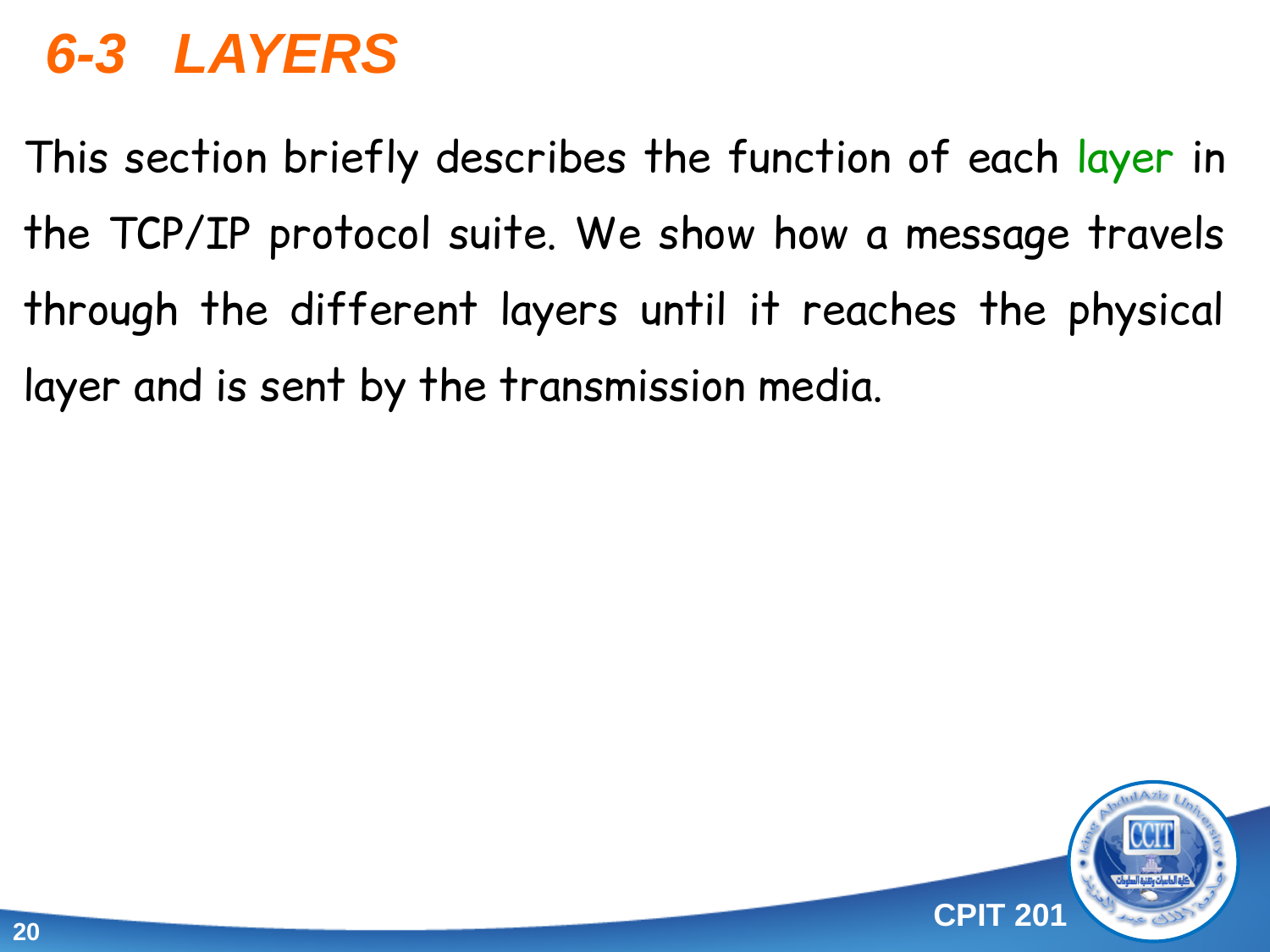

6-3   LAYERS
This section briefly describes the function of each layer in the TCP/IP protocol suite. We show how a message travels through the different layers until it reaches the physical layer and is sent by the transmission media.

20